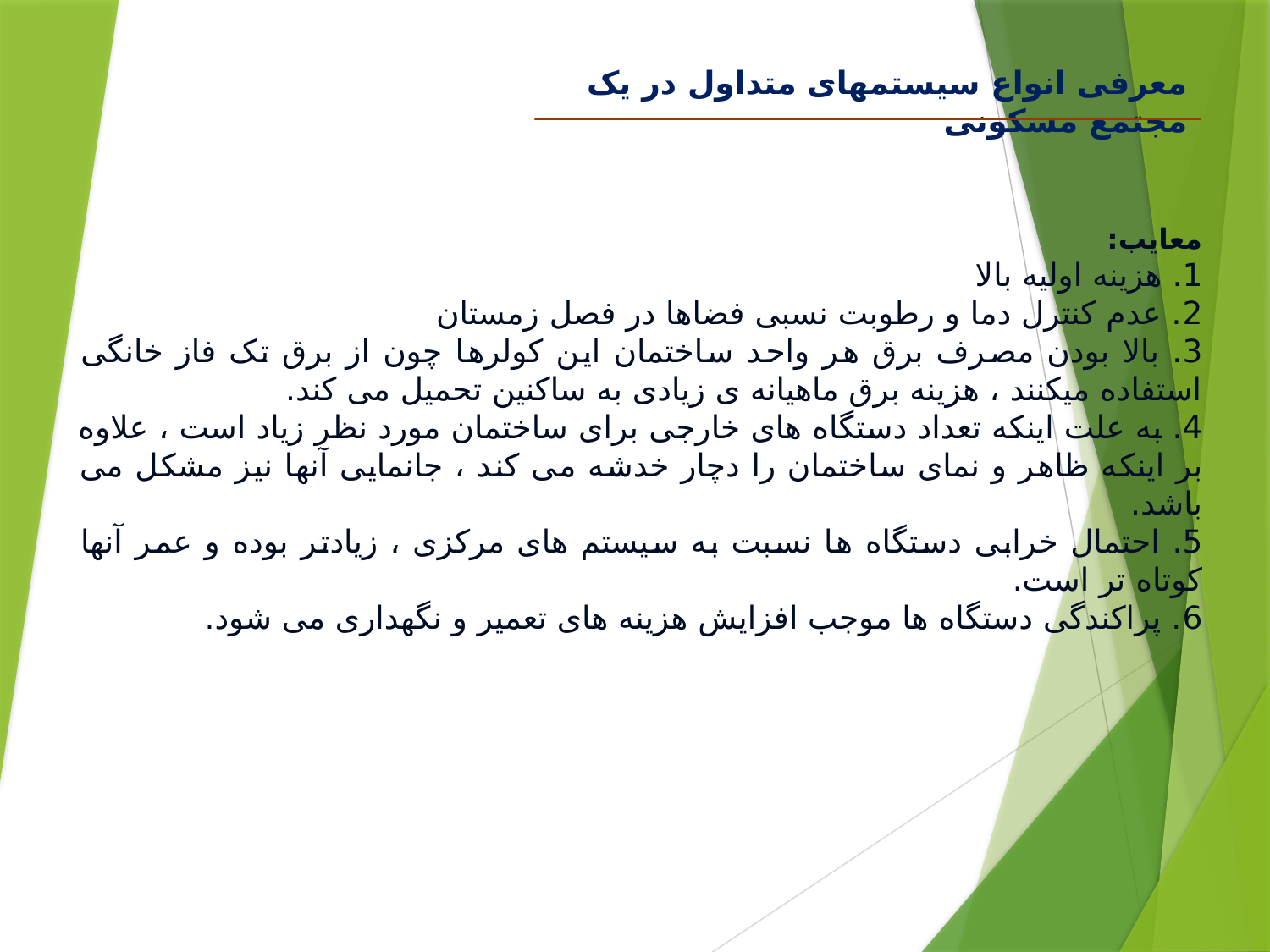

معرفی انواع سیستم‏های متداول در یک مجتمع مسکونی
معایب:
1. هزینه اولیه بالا
2. عدم کنترل دما و رطوبت نسبی فضاها در فصل زمستان
3. بالا بودن مصرف برق هر واحد ساختمان این کولرها چون از برق تک فاز خانگی استفاده می‏کنند ، هزینه برق ماهیانه ی زیادی به ساکنین تحمیل می کند.
4. به علت اینکه تعداد دستگاه های خارجی برای ساختمان مورد نظر زیاد است ، علاوه بر اینکه ظاهر و نمای ساختمان را دچار خدشه می کند ، جانمایی آنها نیز مشکل می باشد.
5. احتمال خرابی دستگاه ها نسبت به سیستم های مرکزی ، زیادتر بوده و عمر آنها کوتاه تر است.
6. پراکندگی دستگاه ها موجب افزایش هزینه های تعمیر و نگهداری می شود.